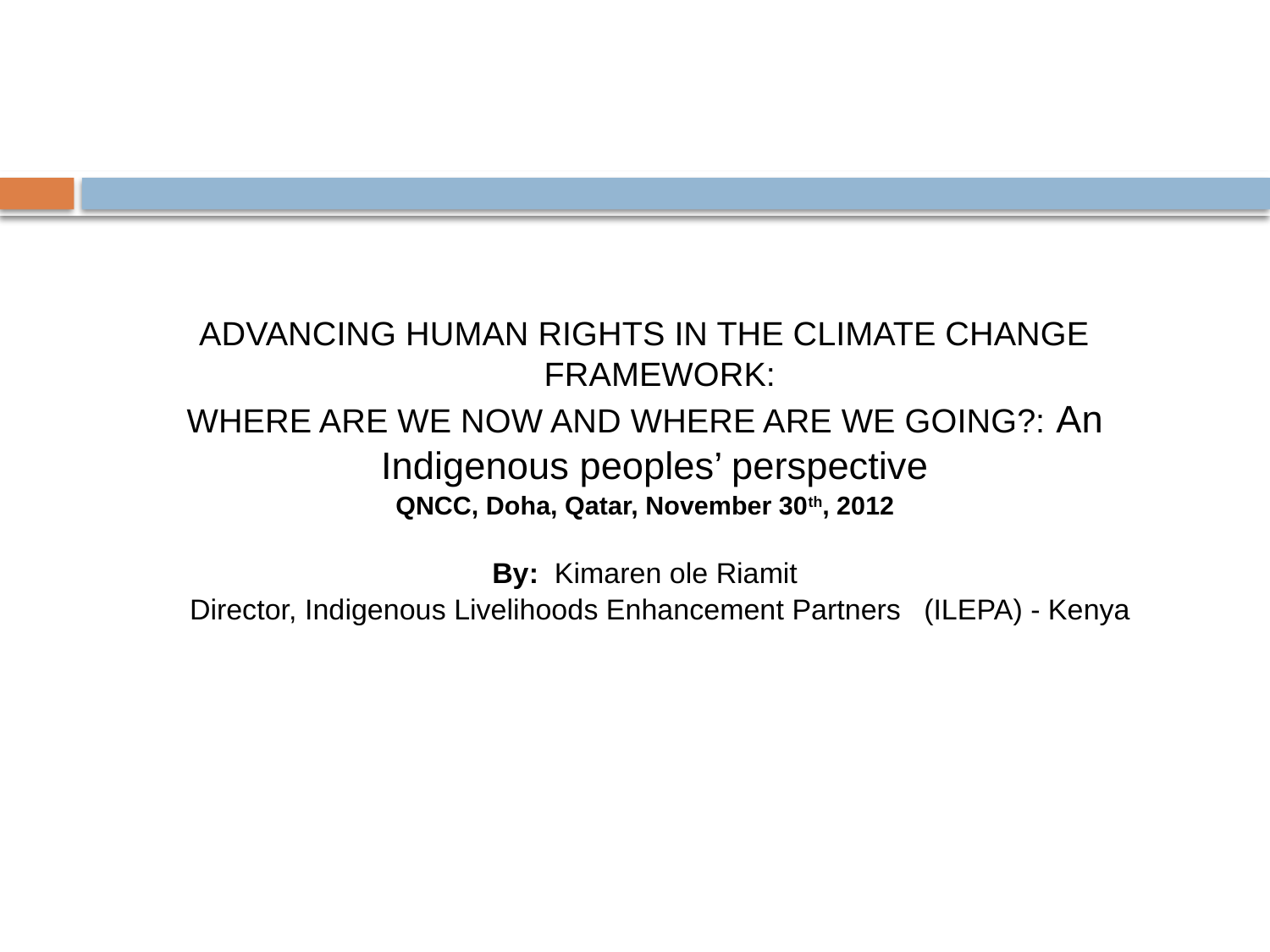

#
ADVANCING HUMAN RIGHTS IN THE CLIMATE CHANGE FRAMEWORK:
WHERE ARE WE NOW AND WHERE ARE WE GOING?: An Indigenous peoples’ perspective
QNCC, Doha, Qatar, November 30th, 2012

By:  Kimaren ole Riamit
		Director, Indigenous Livelihoods Enhancement Partners 	(ILEPA) - Kenya